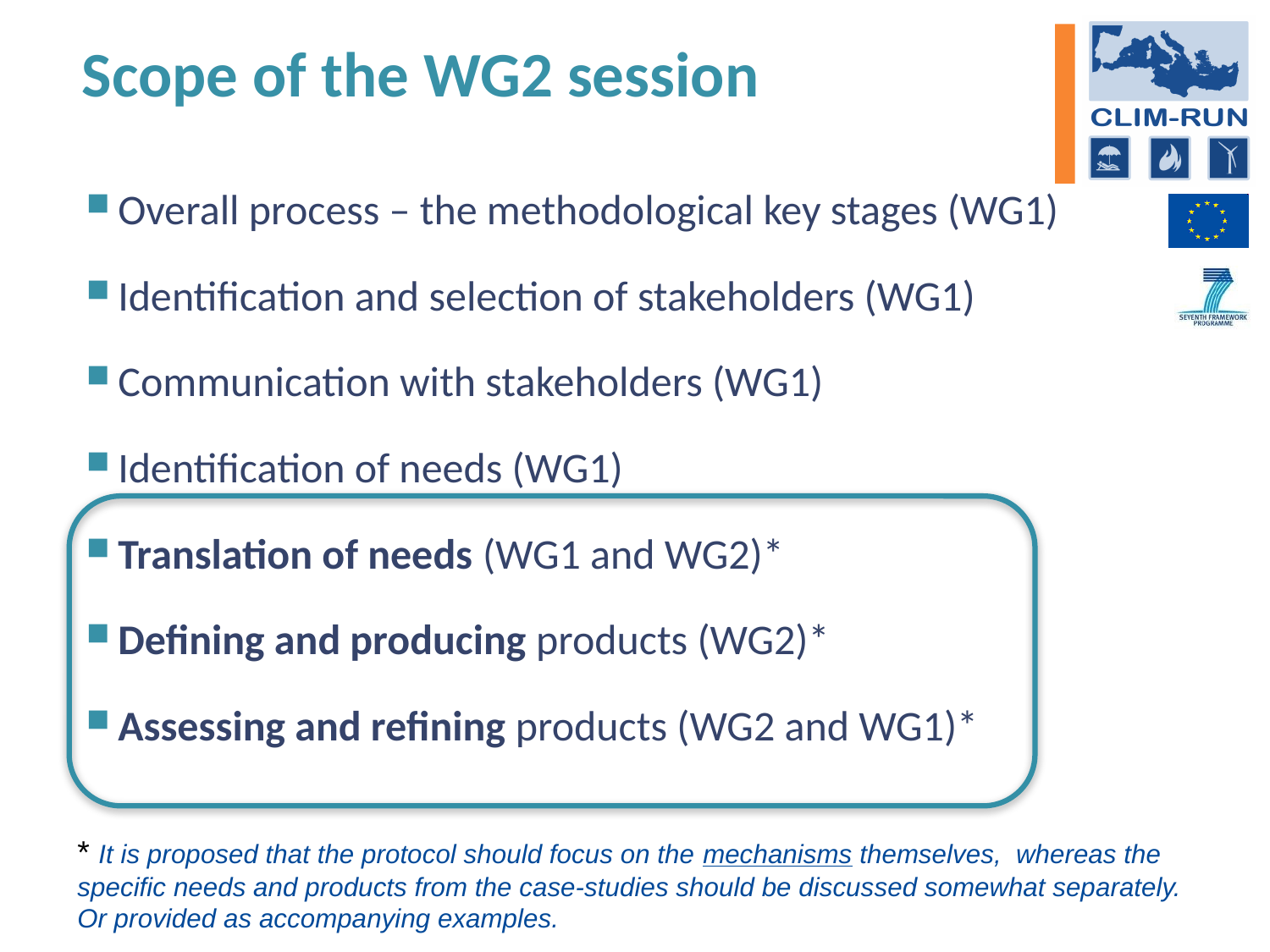

# Scope of the WG2 session

Overall process – the methodological key stages (WG1)
Identification and selection of stakeholders (WG1)
Communication with stakeholders (WG1)
Identification of needs (WG1)
Translation of needs (WG1 and WG2)*
Defining and producing products (WG2)*
Assessing and refining products (WG2 and WG1)*

* It is proposed that the protocol should focus on the mechanisms themselves,  whereas the specific needs and products from the case-studies should be discussed somewhat separately. Or provided as accompanying examples.